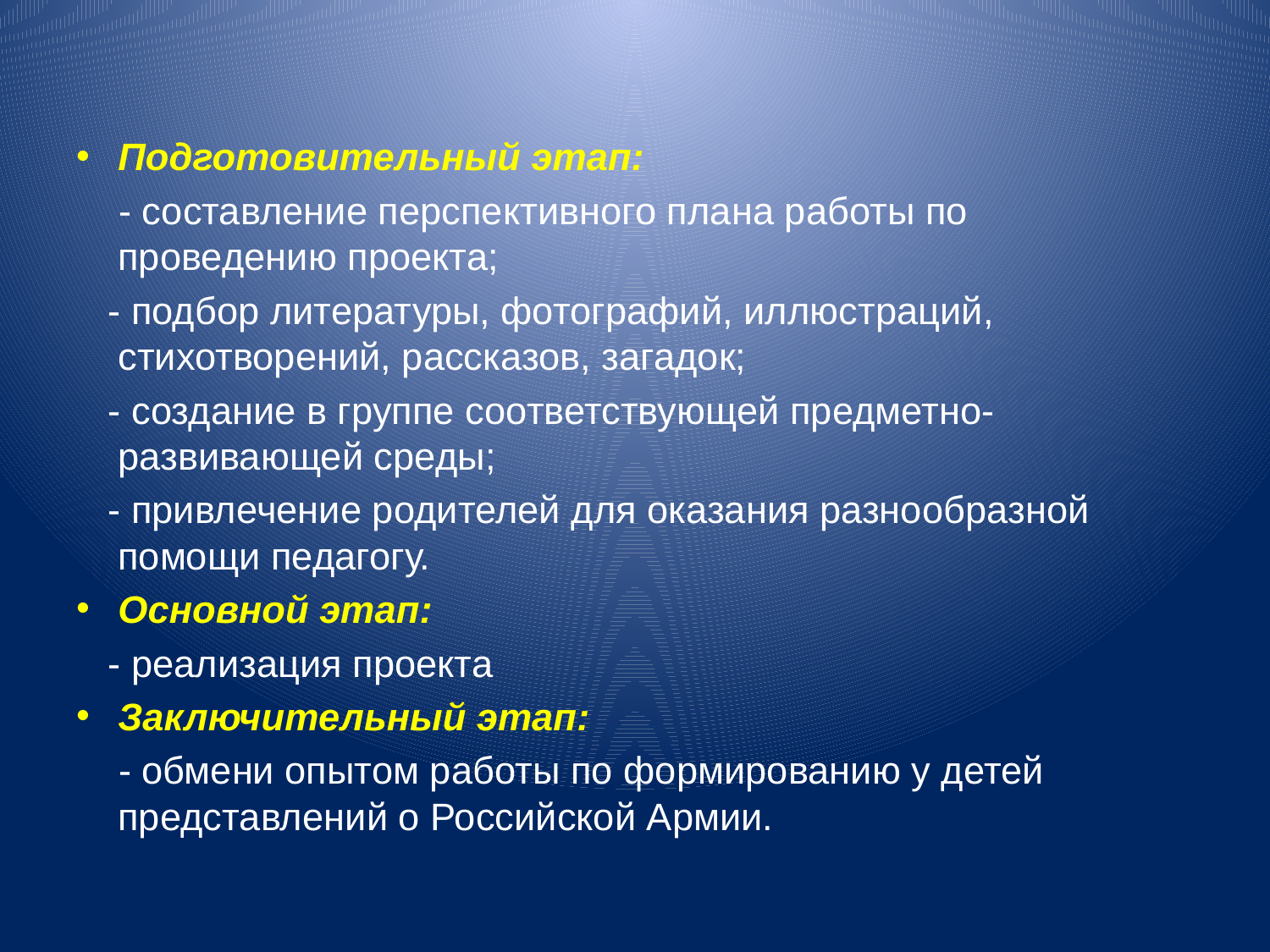

Подготовительный этап:
    - составление перспективного плана работы по проведению проекта;
   - подбор литературы, фотографий, иллюстраций, стихотворений, рассказов, загадок;
   - создание в группе соответствующей предметно- развивающей среды;
   - привлечение родителей для оказания разнообразной помощи педагогу.
Основной этап:
   - реализация проекта
Заключительный этап:
    - обмени опытом работы по формированию у детей представлений о Российской Армии.